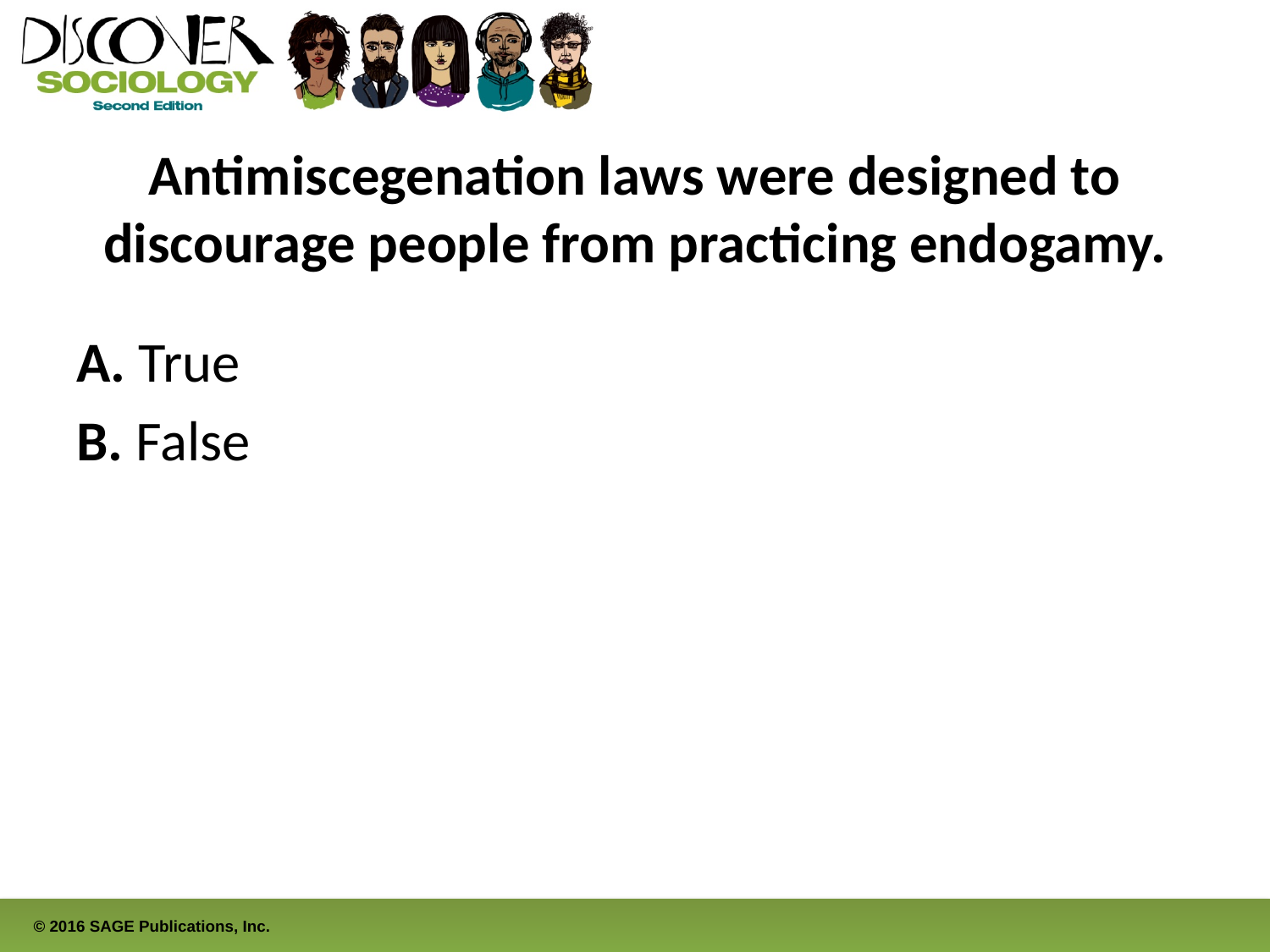

# Antimiscegenation laws were designed to discourage people from practicing endogamy.
A. True
B. False